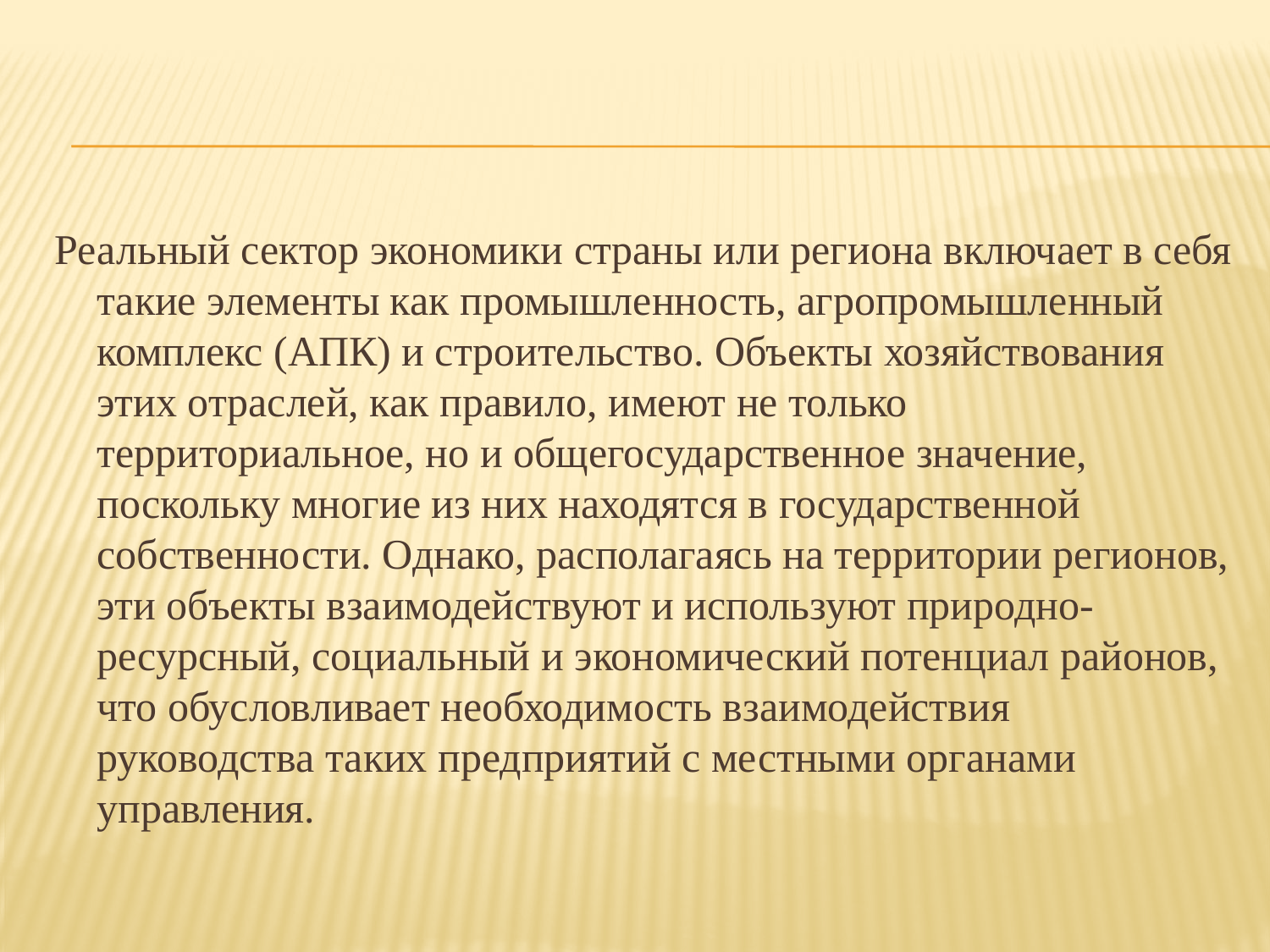

Реальный сектор экономики страны или региона включает в себя такие элементы как промышленность, агропромышленный комплекс (АПК) и строительство. Объекты хозяйствования этих отраслей, как правило, имеют не только территориальное, но и общегосударственное значение, поскольку многие из них находятся в государственной собственности. Однако, располагаясь на территории регионов, эти объекты взаимодействуют и используют природно-ресурсный, социальный и экономический потенциал районов, что обусловливает необходимость взаимодействия руководства таких предприятий с местными органами управления.